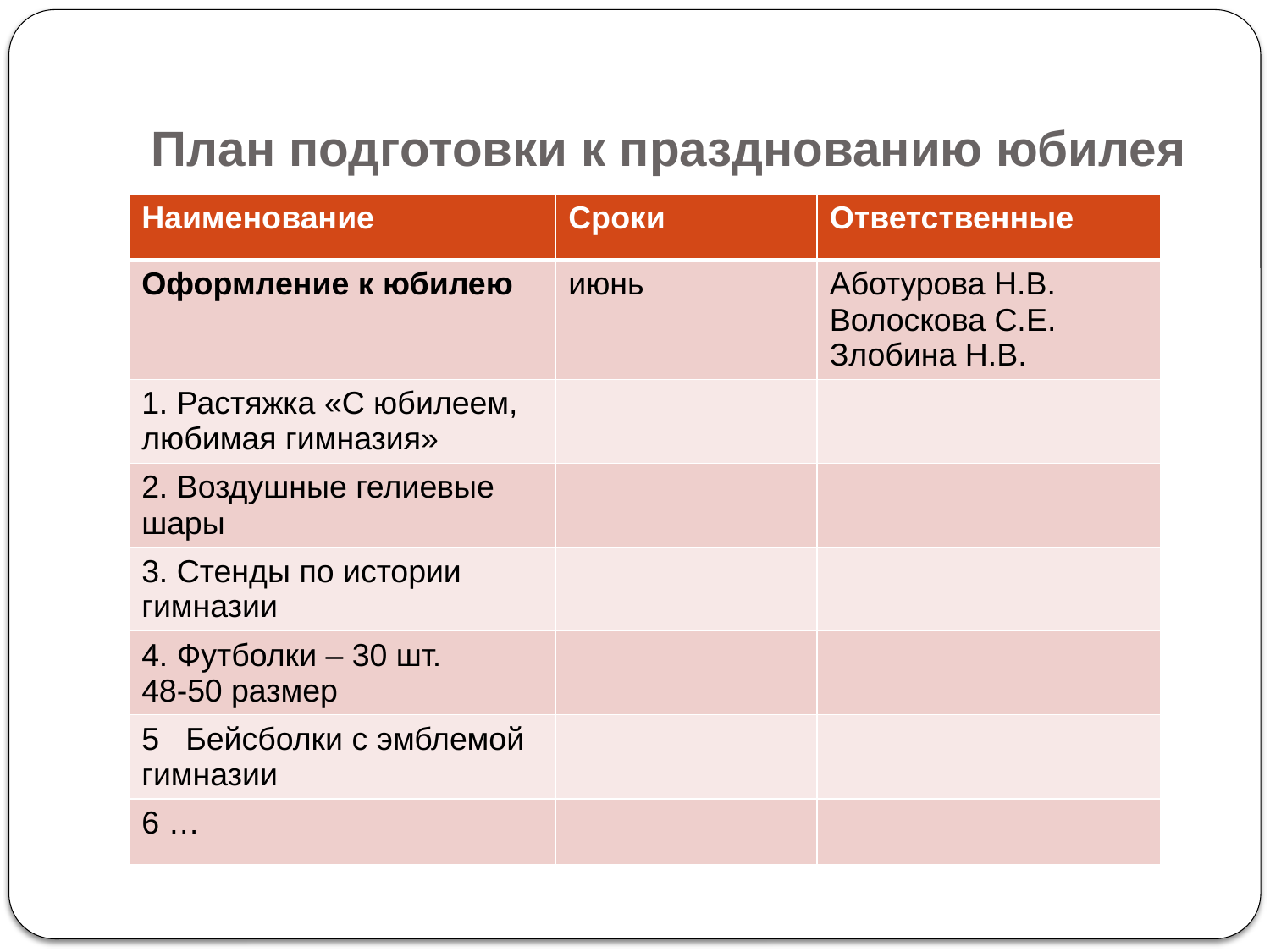

# План подготовки к празднованию юбилея
| Наименование | Сроки | Ответственные |
| --- | --- | --- |
| Оформление к юбилею | июнь | Аботурова Н.В. Волоскова С.Е. Злобина Н.В. |
| 1. Растяжка «С юбилеем, любимая гимназия» |  |  |
| 2. Воздушные гелиевые шары |  |  |
| 3. Стенды по истории гимназии |  |  |
| 4. Футболки – 30 шт. 48-50 размер |  |  |
| 5 Бейсболки с эмблемой гимназии |  |  |
| 6 … |  |  |